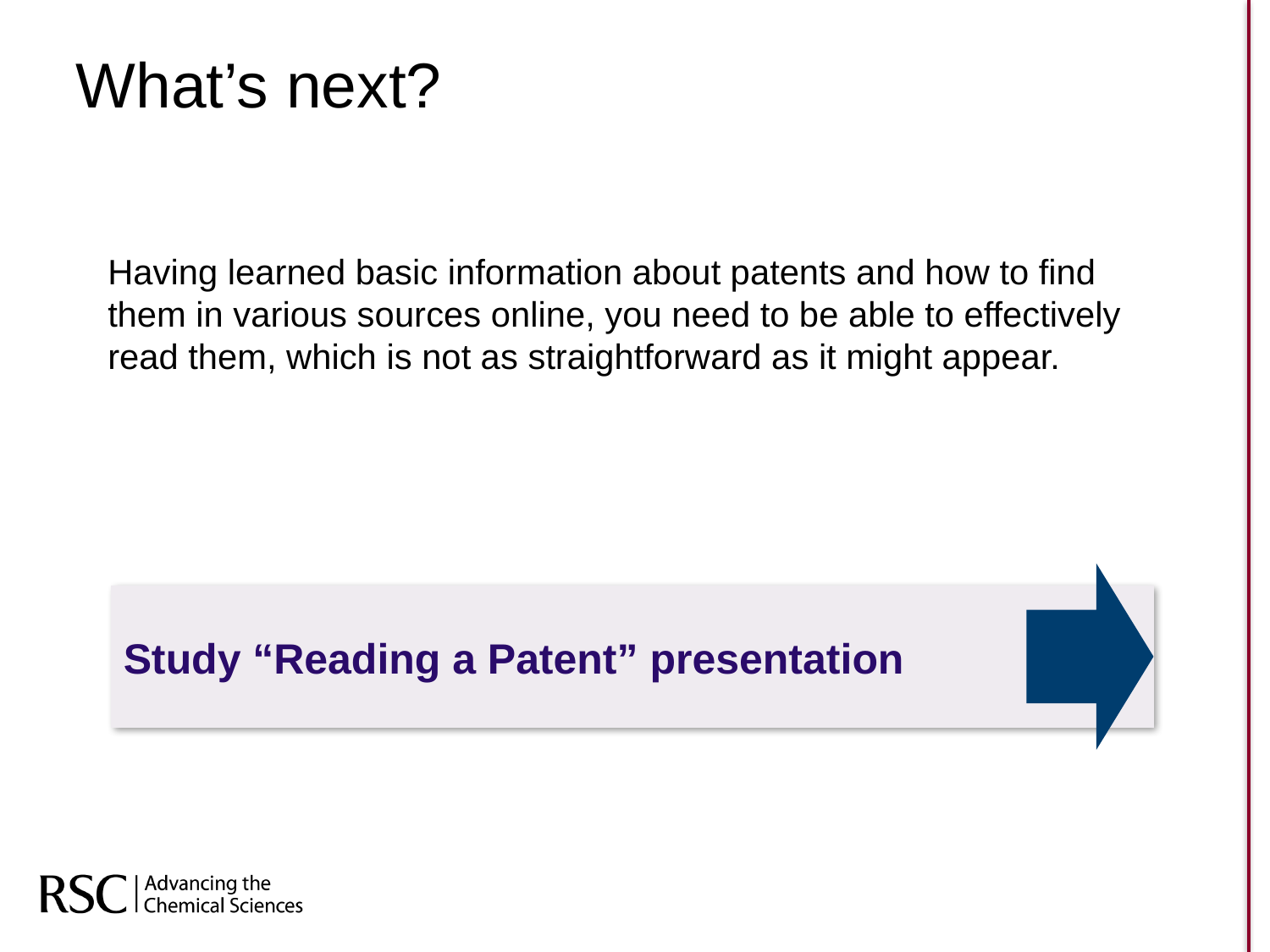

What’s next?
Having learned basic information about patents and how to find them in various sources online, you need to be able to effectively read them, which is not as straightforward as it might appear.

Study “Reading a Patent” presentation